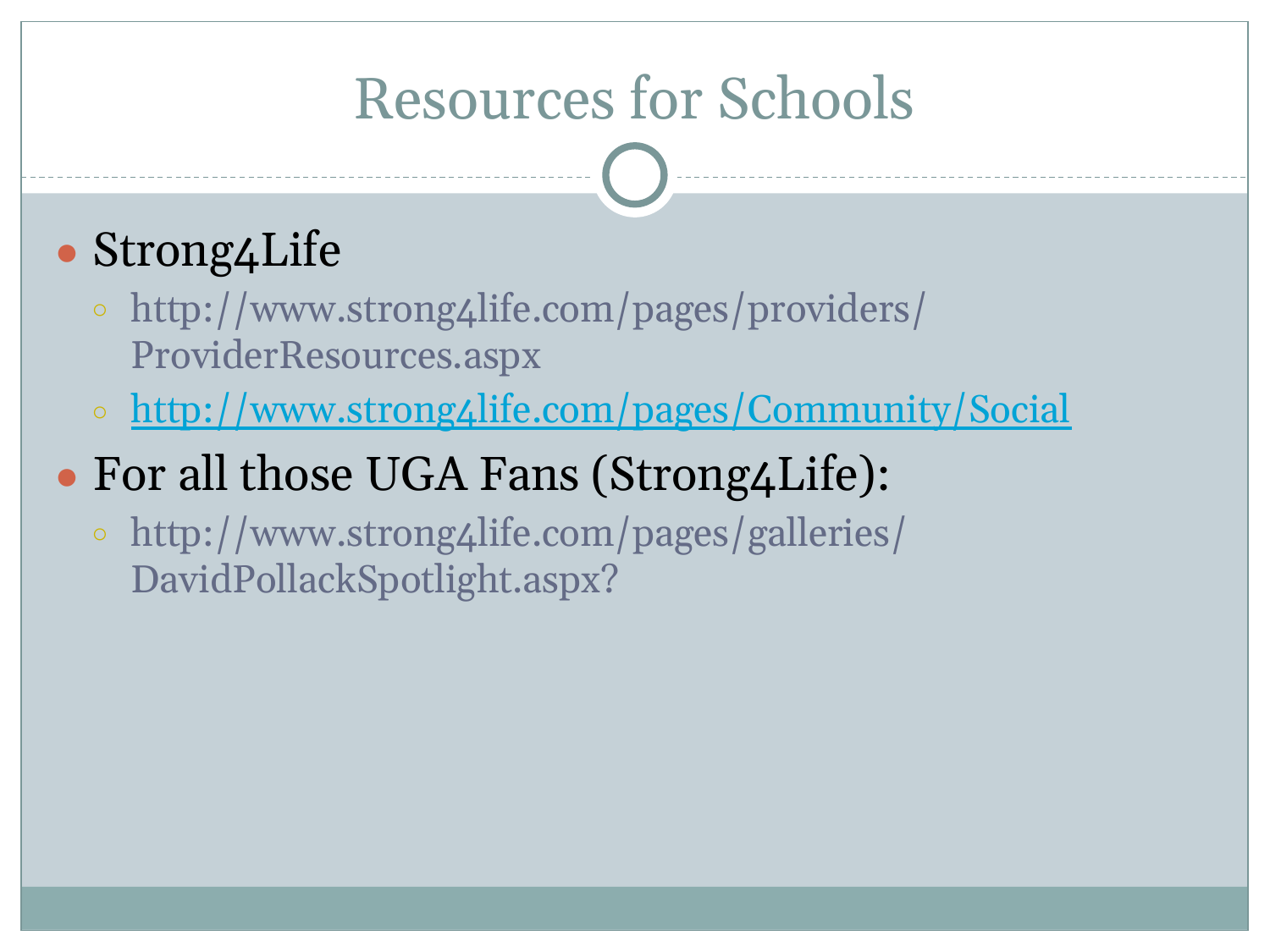

# Resources for Schools
Strong4Life
http://www.strong4life.com/pages/providers/ProviderResources.aspx
http://www.strong4life.com/pages/Community/Social
For all those UGA Fans (Strong4Life):
http://www.strong4life.com/pages/galleries/DavidPollackSpotlight.aspx?